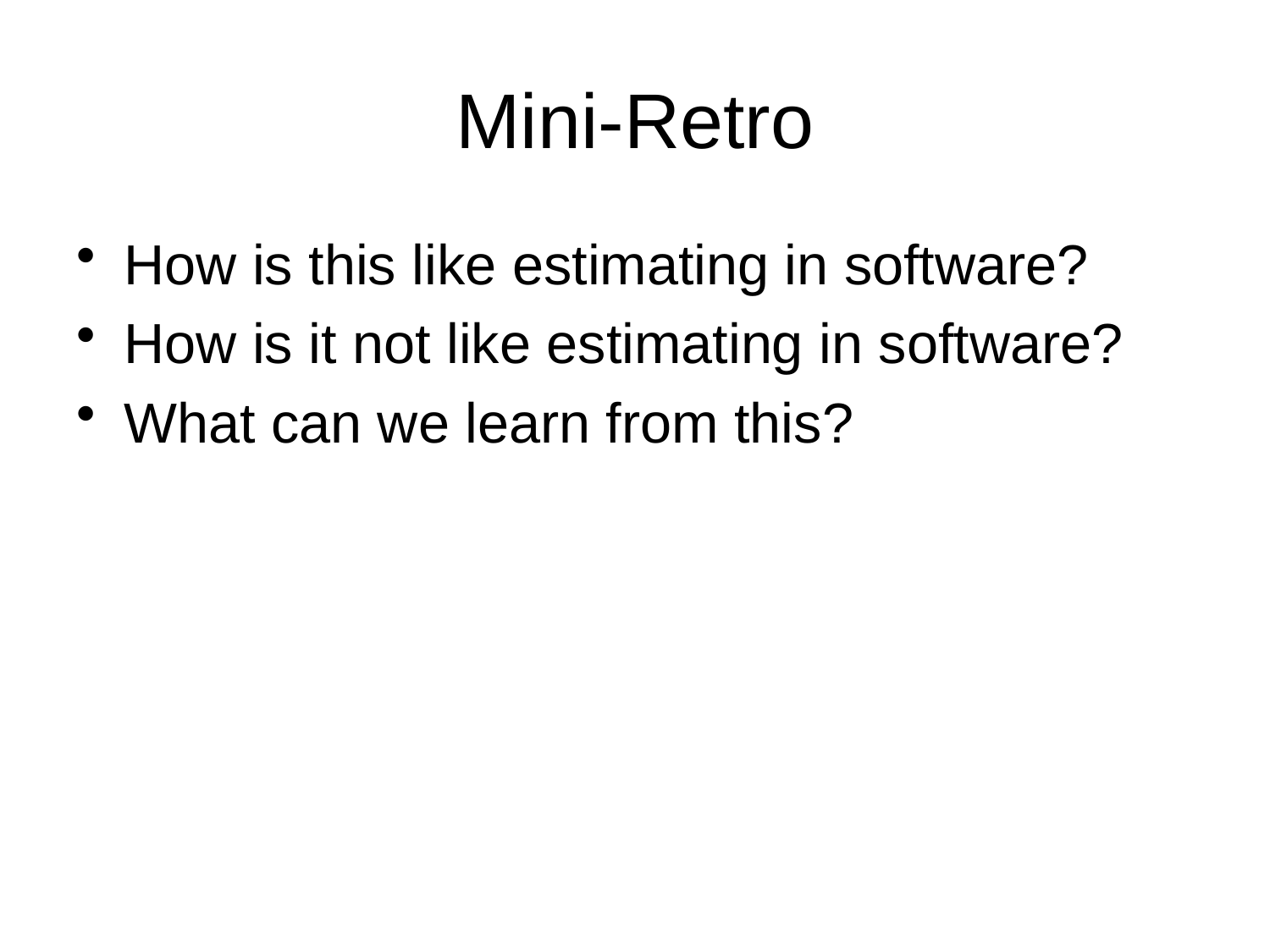

# Mini-Retro
How is this like estimating in software?
How is it not like estimating in software?
What can we learn from this?